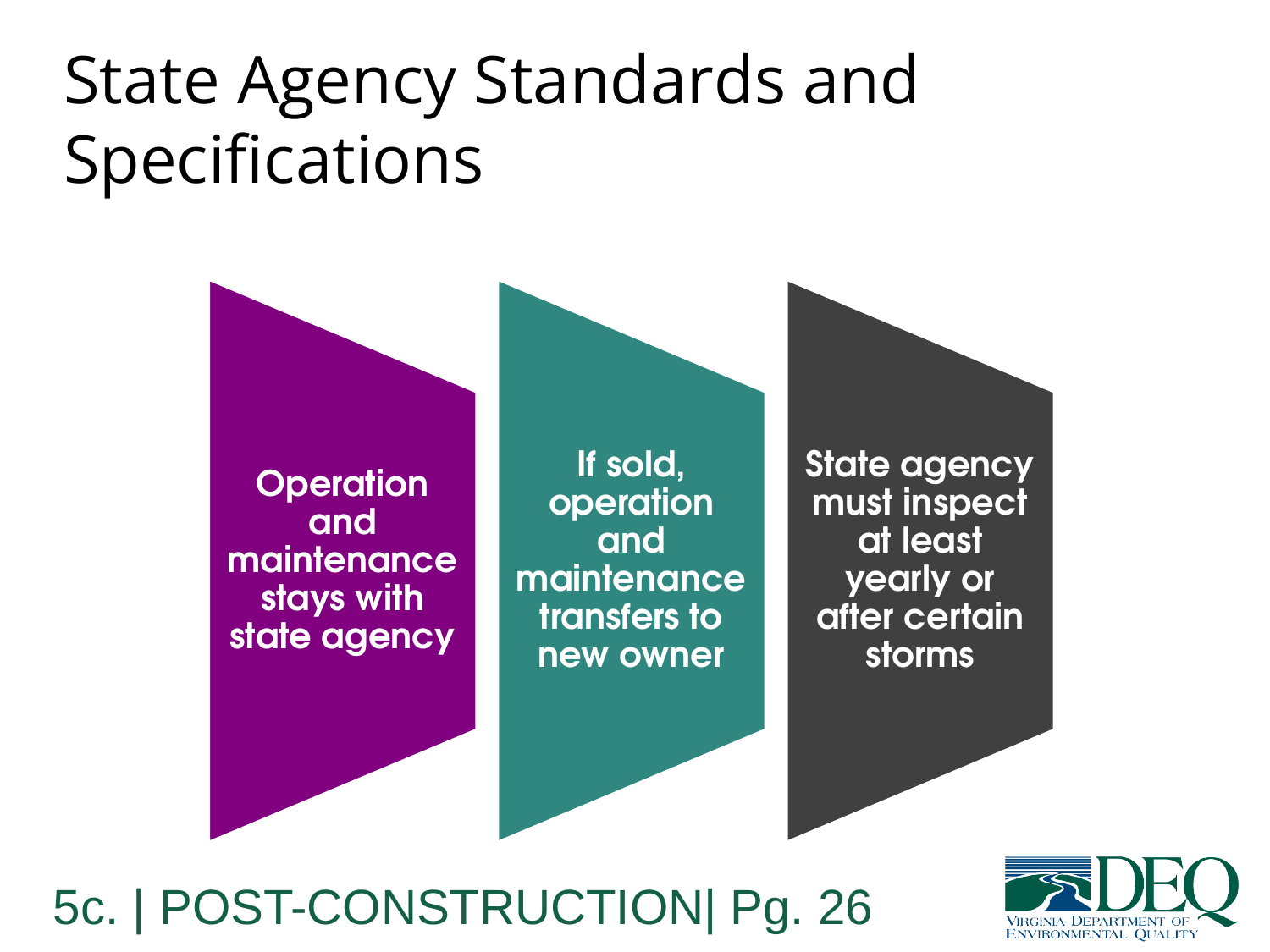

# State Agency Standards and Specifications
Operation and maintenance stays with state agency
If sold, operation and maintenance transfers to new owner
State agency must inspect at least yearly or after certain storms
5c. | POST-CONSTRUCTION| Pg. 26